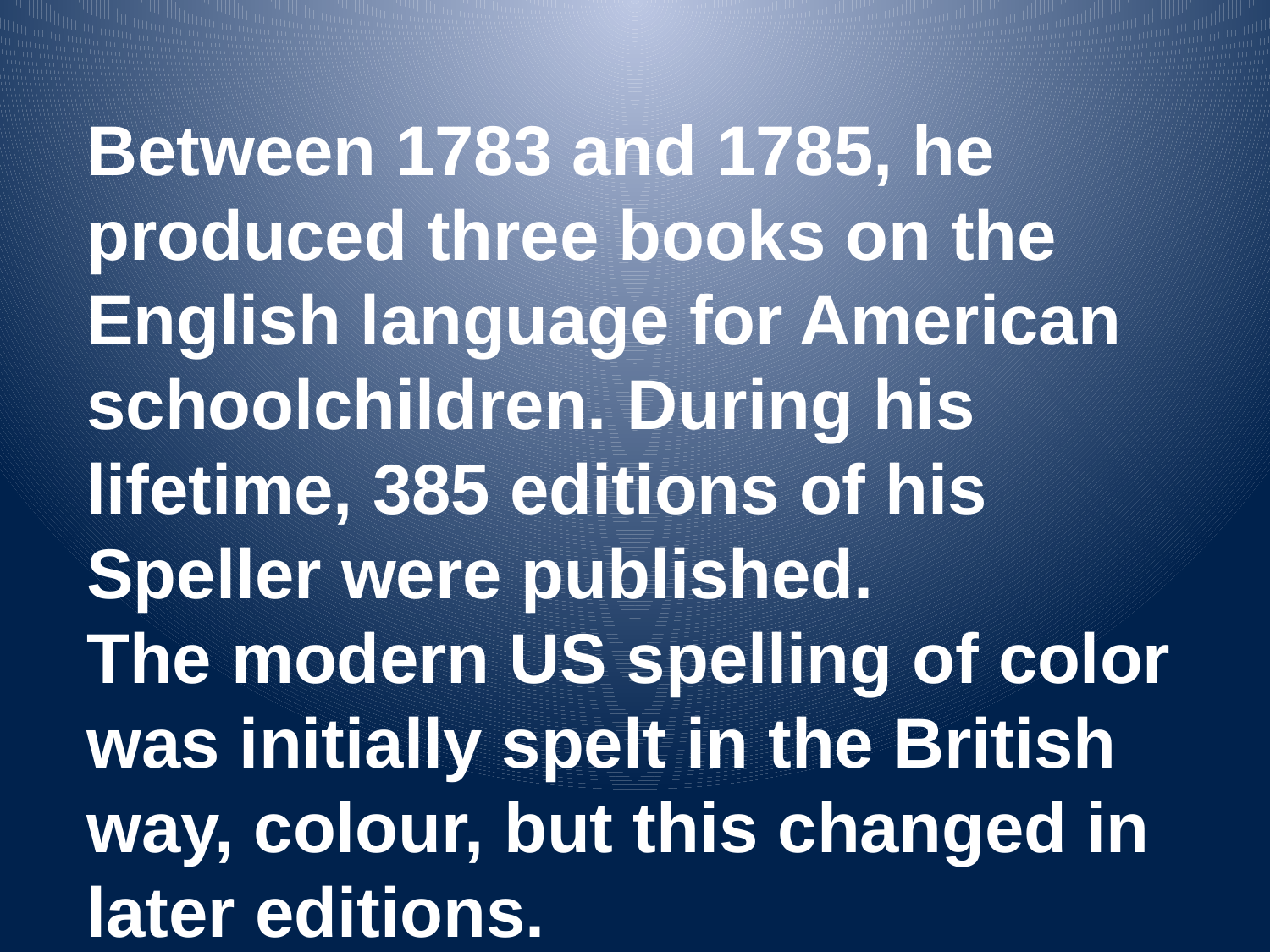

Between 1783 and 1785, he produced three books on the English language for American schoolchildren. During his lifetime, 385 editions of his Speller were published.
The modern US spelling of color was initially spelt in the British way, colour, but this changed in later editions.